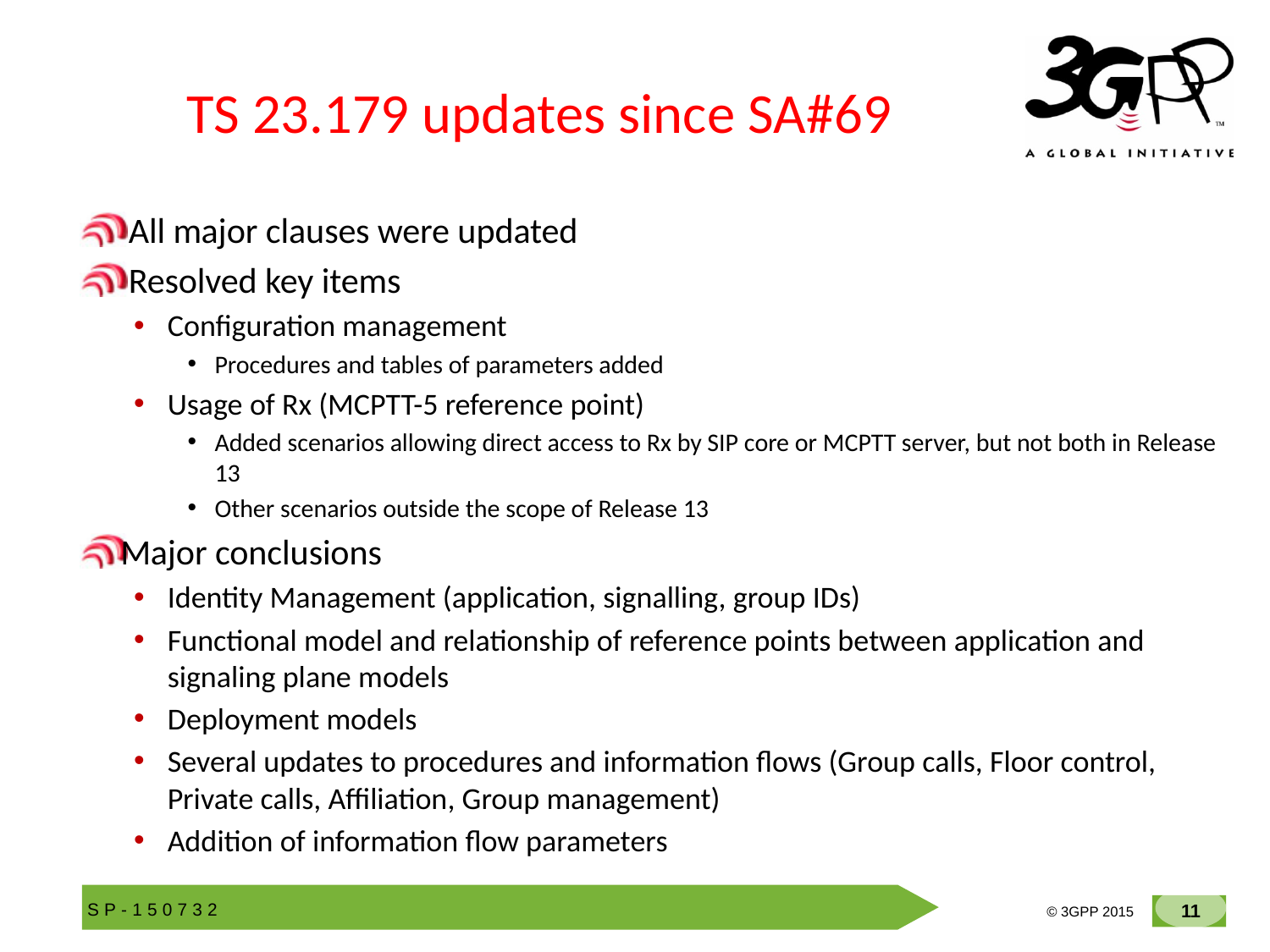

# TS 23.179 updates since SA#69
 All major clauses were updated
 Resolved key items
Configuration management
Procedures and tables of parameters added
Usage of Rx (MCPTT-5 reference point)
Added scenarios allowing direct access to Rx by SIP core or MCPTT server, but not both in Release 13
Other scenarios outside the scope of Release 13
Major conclusions
Identity Management (application, signalling, group IDs)
Functional model and relationship of reference points between application and signaling plane models
Deployment models
Several updates to procedures and information flows (Group calls, Floor control, Private calls, Affiliation, Group management)
Addition of information flow parameters